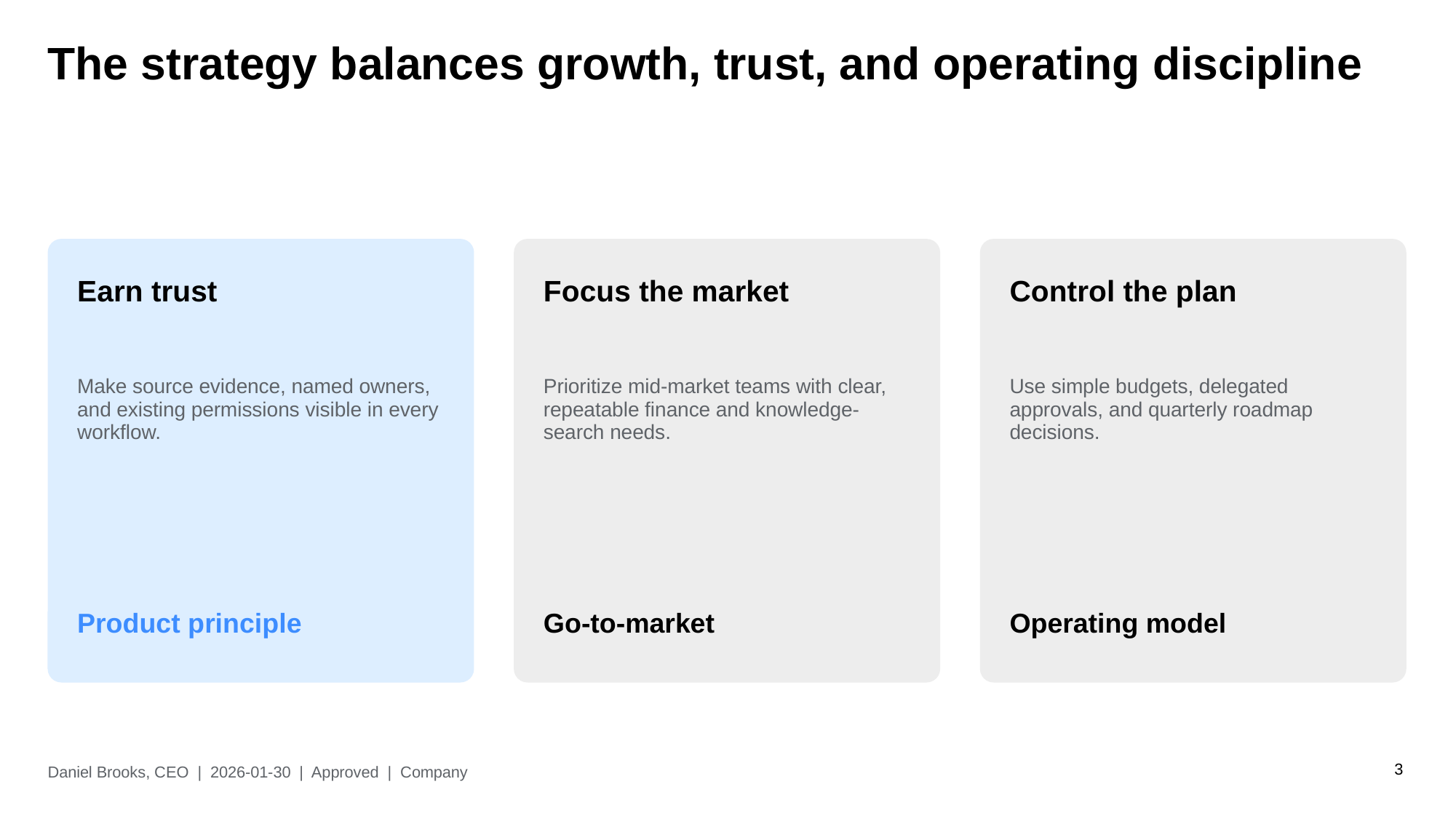

The strategy balances growth, trust, and operating discipline

Earn trust
Focus the market
Control the plan
Make source evidence, named owners, and existing permissions visible in every workflow.
Prioritize mid-market teams with clear, repeatable finance and knowledge-search needs.
Use simple budgets, delegated approvals, and quarterly roadmap decisions.
Product principle
Go-to-market
Operating model
3
Daniel Brooks, CEO  |  2026-01-30  |  Approved  |  Company